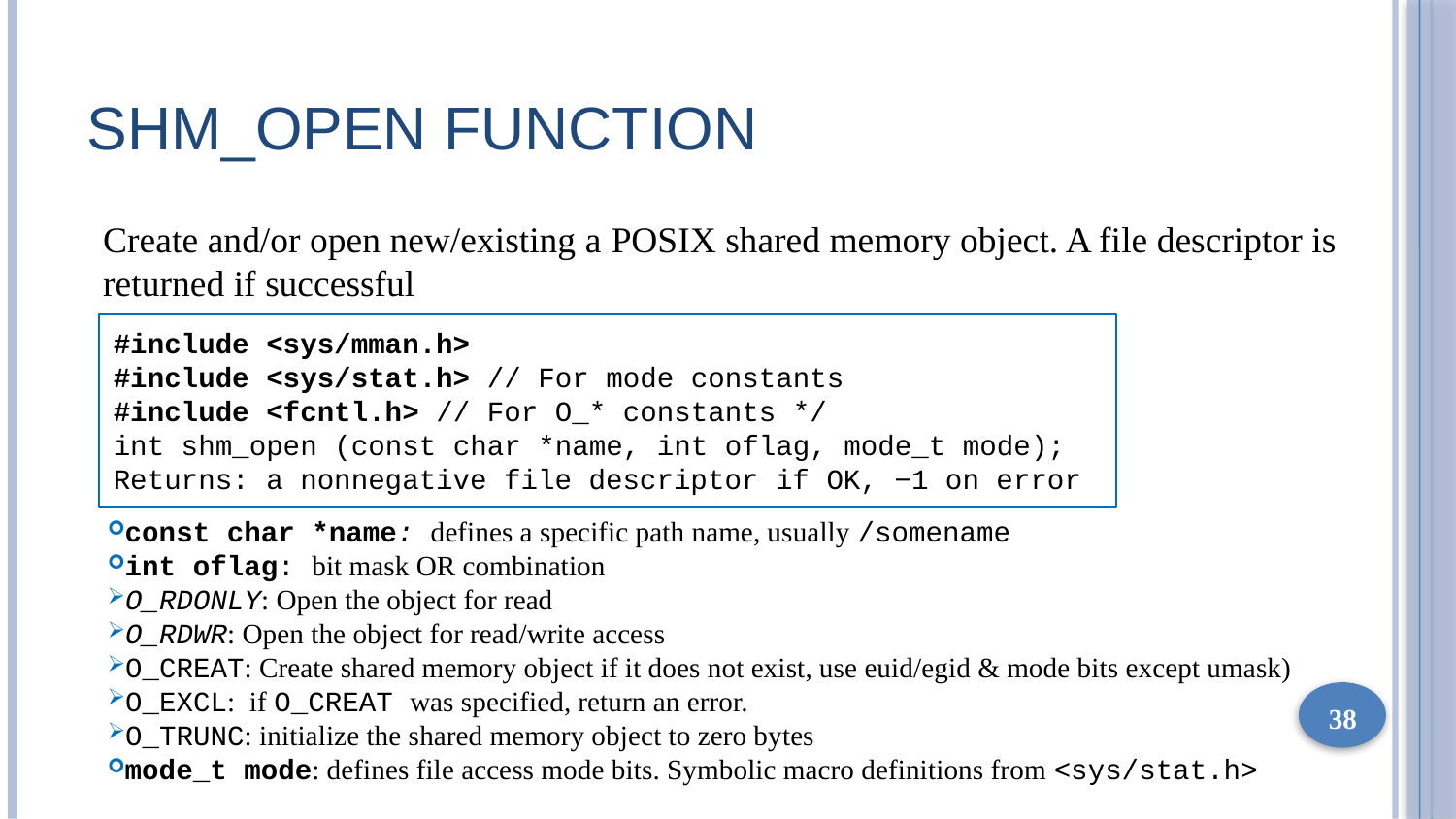

# SHM_OPEN Function
Create and/or open new/existing a POSIX shared memory object. A file descriptor is returned if successful
#include <sys/mman.h>
#include <sys/stat.h> // For mode constants
#include <fcntl.h> // For O_* constants */
int shm_open (const char *name, int oflag, mode_t mode);
Returns: a nonnegative file descriptor if OK, −1 on error
const char *name: defines a specific path name, usually /somename
int oflag: bit mask OR combination
O_RDONLY: Open the object for read
O_RDWR: Open the object for read/write access
O_CREAT: Create shared memory object if it does not exist, use euid/egid & mode bits except umask)
O_EXCL:  if O_CREAT was specified, return an error.
O_TRUNC: initialize the shared memory object to zero bytes
mode_t mode: defines file access mode bits. Symbolic macro definitions from <sys/stat.h>
38